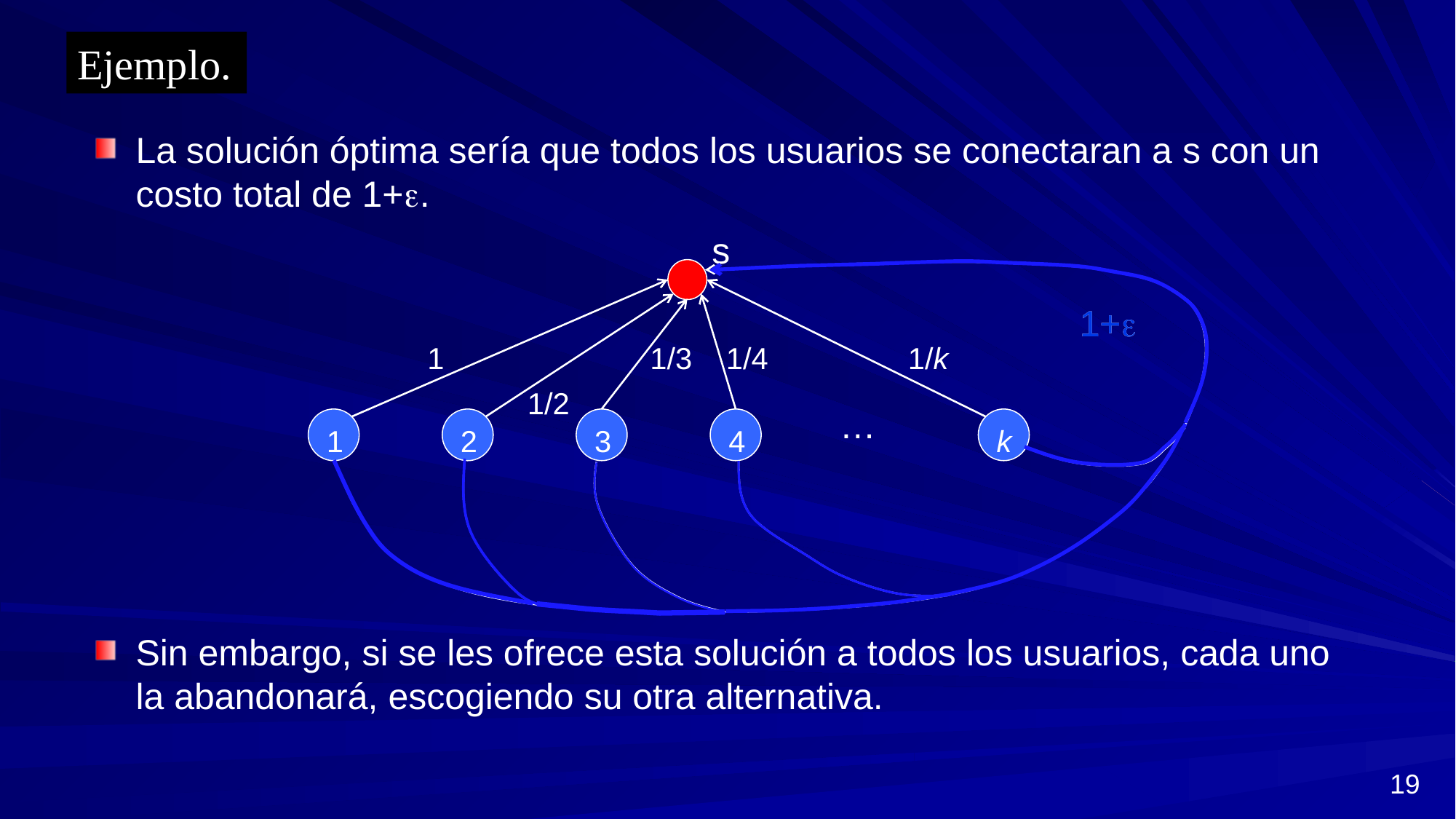

Ejemplo.
La solución óptima sería que todos los usuarios se conectaran a s con un costo total de 1+ε.

Sin embargo, si se les ofrece esta solución a todos los usuarios, cada uno la abandonará, escogiendo su otra alternativa.
s

1+ε
1+ε
1
1/3
1/4
1/k
1/2
…
1
2
3
4
k

19